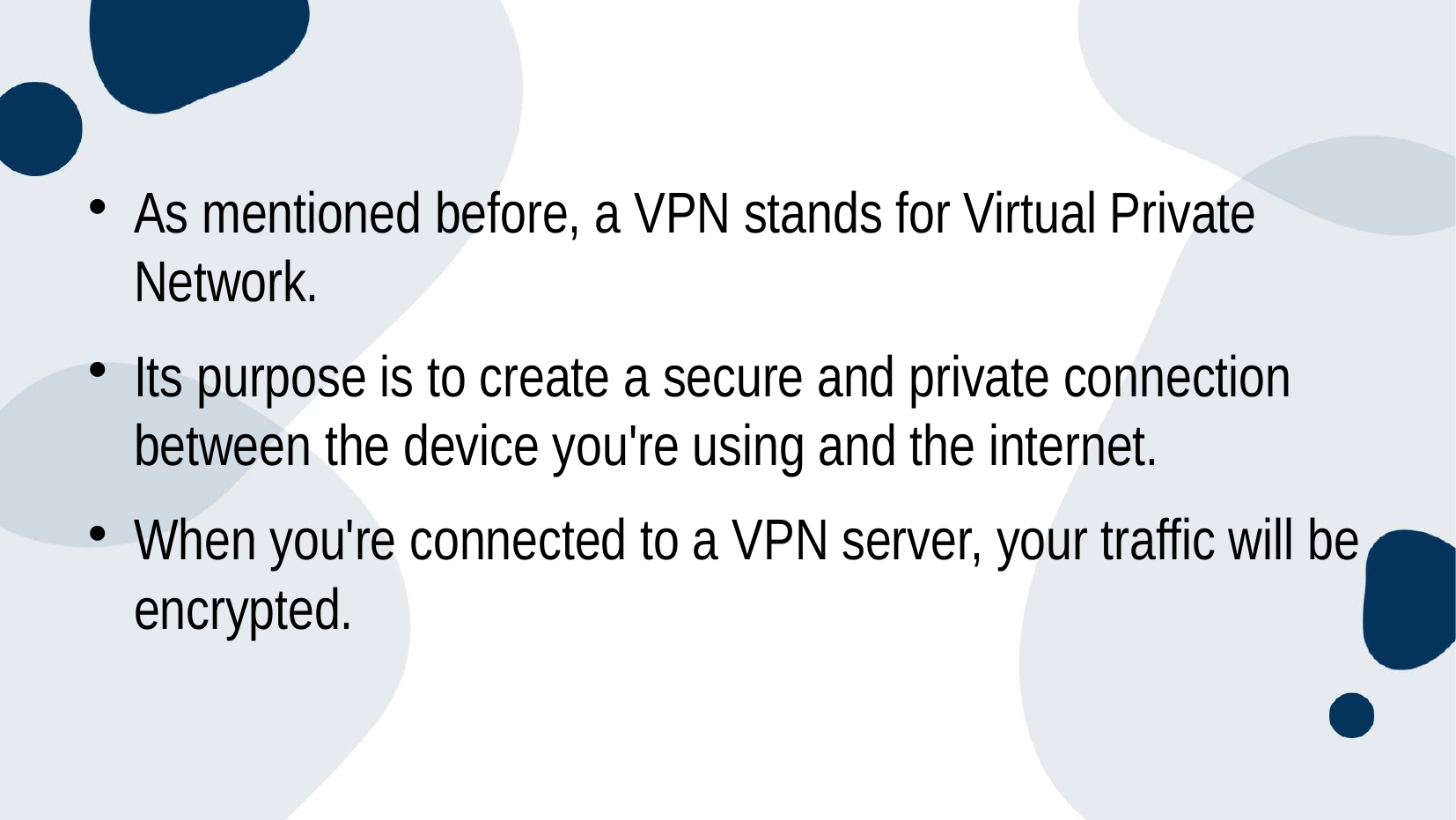

#
As mentioned before, a VPN stands for Virtual Private Network.
Its purpose is to create a secure and private connection between the device you're using and the internet.
When you're connected to a VPN server, your traffic will be encrypted.